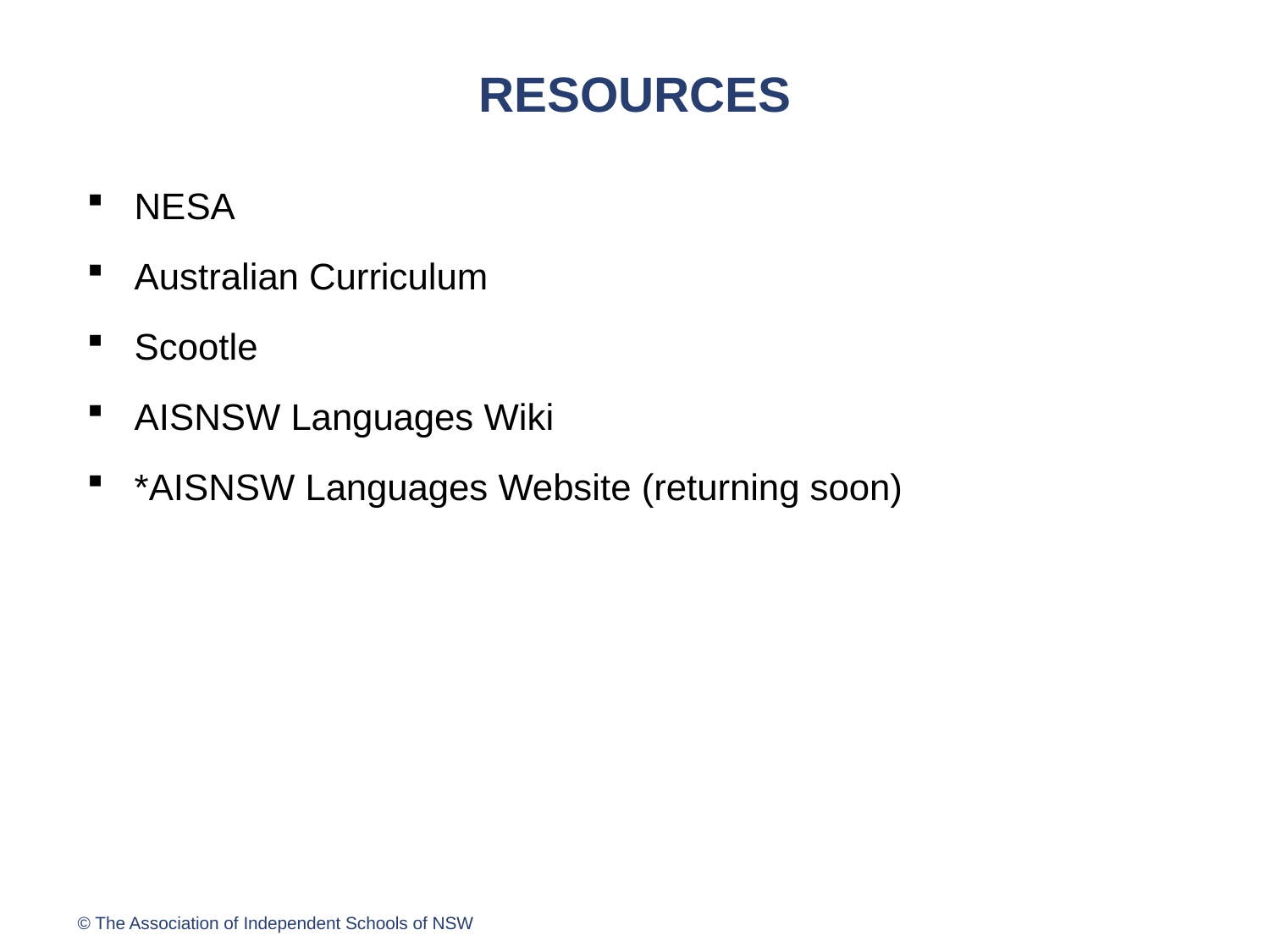

# RESOURCES
NESA
Australian Curriculum
Scootle
AISNSW Languages Wiki
*AISNSW Languages Website (returning soon)